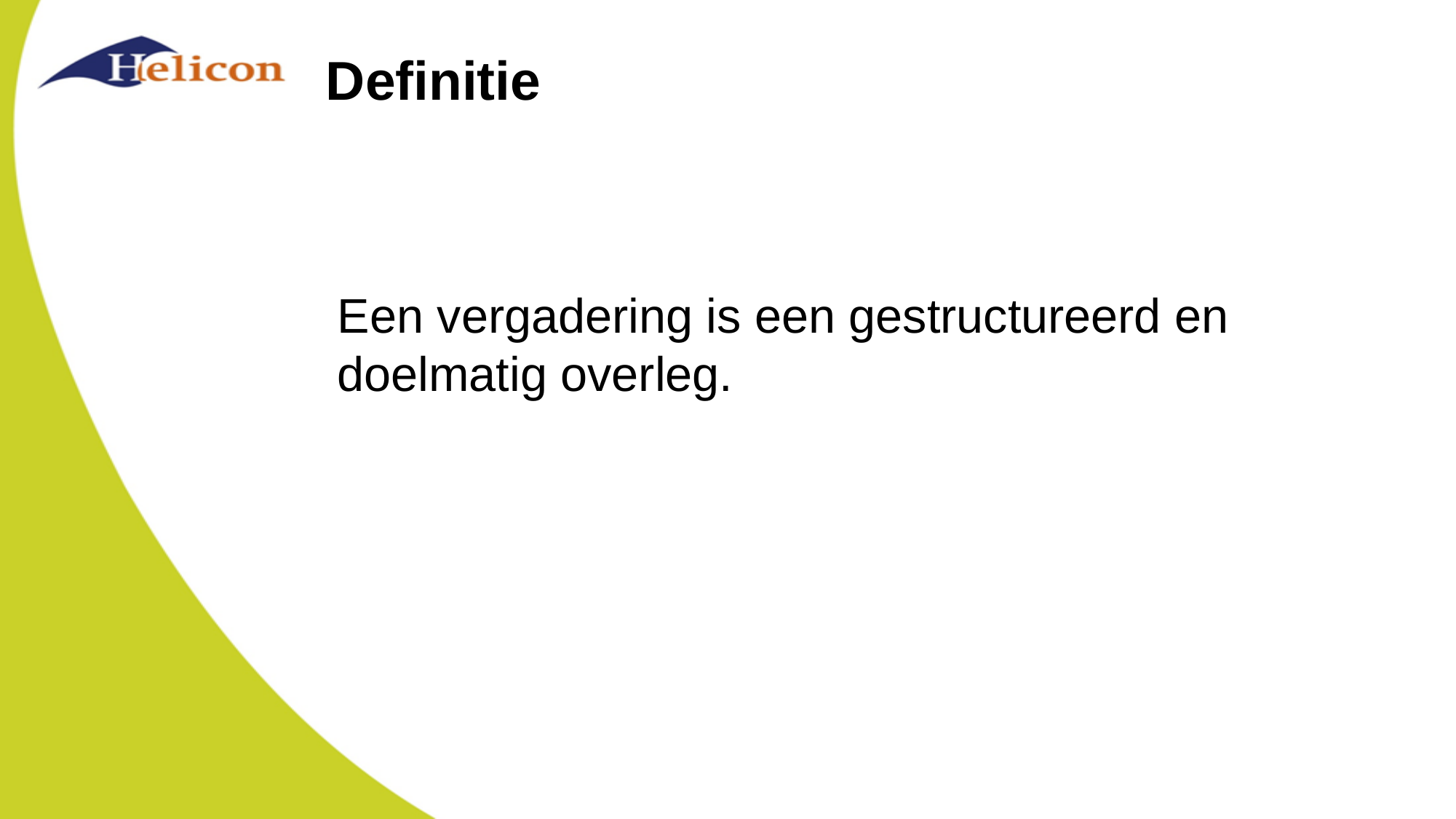

# Definitie

Een vergadering is een gestructureerd en doelmatig overleg.